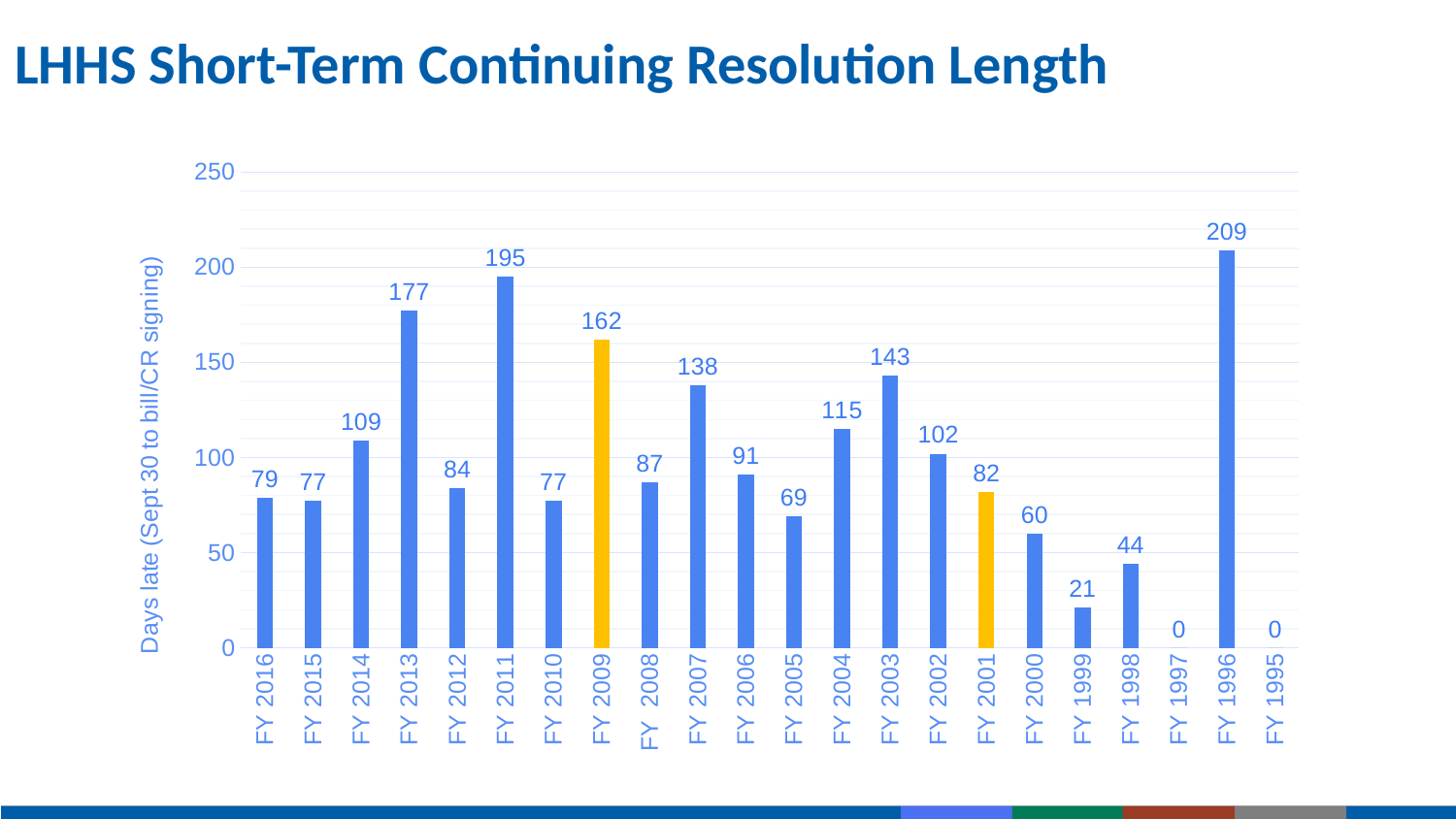

# LHHS Short-Term Continuing Resolution Length

### Chart

| Category |  |
|---|---|
| FY 2016 | 79.0 |
| FY 2015 | 77.0 |
| FY 2014 | 109.0 |
| FY 2013 | 177.0 |
| FY 2012 | 84.0 |
| FY 2011 | 195.0 |
| FY 2010 | 77.0 |
| FY 2009 | 162.0 |
| FY  2008 | 87.0 |
| FY 2007 | 138.0 |
| FY 2006 | 91.0 |
| FY 2005 | 69.0 |
| FY 2004 | 115.0 |
| FY 2003 | 143.0 |
| FY 2002 | 102.0 |
| FY 2001 | 82.0 |
| FY 2000 | 60.0 |
| FY 1999 | 21.0 |
| FY 1998 | 44.0 |
| FY 1997 | 0.0 |
| FY 1996 | 209.0 |
| FY 1995 | 0.0 |